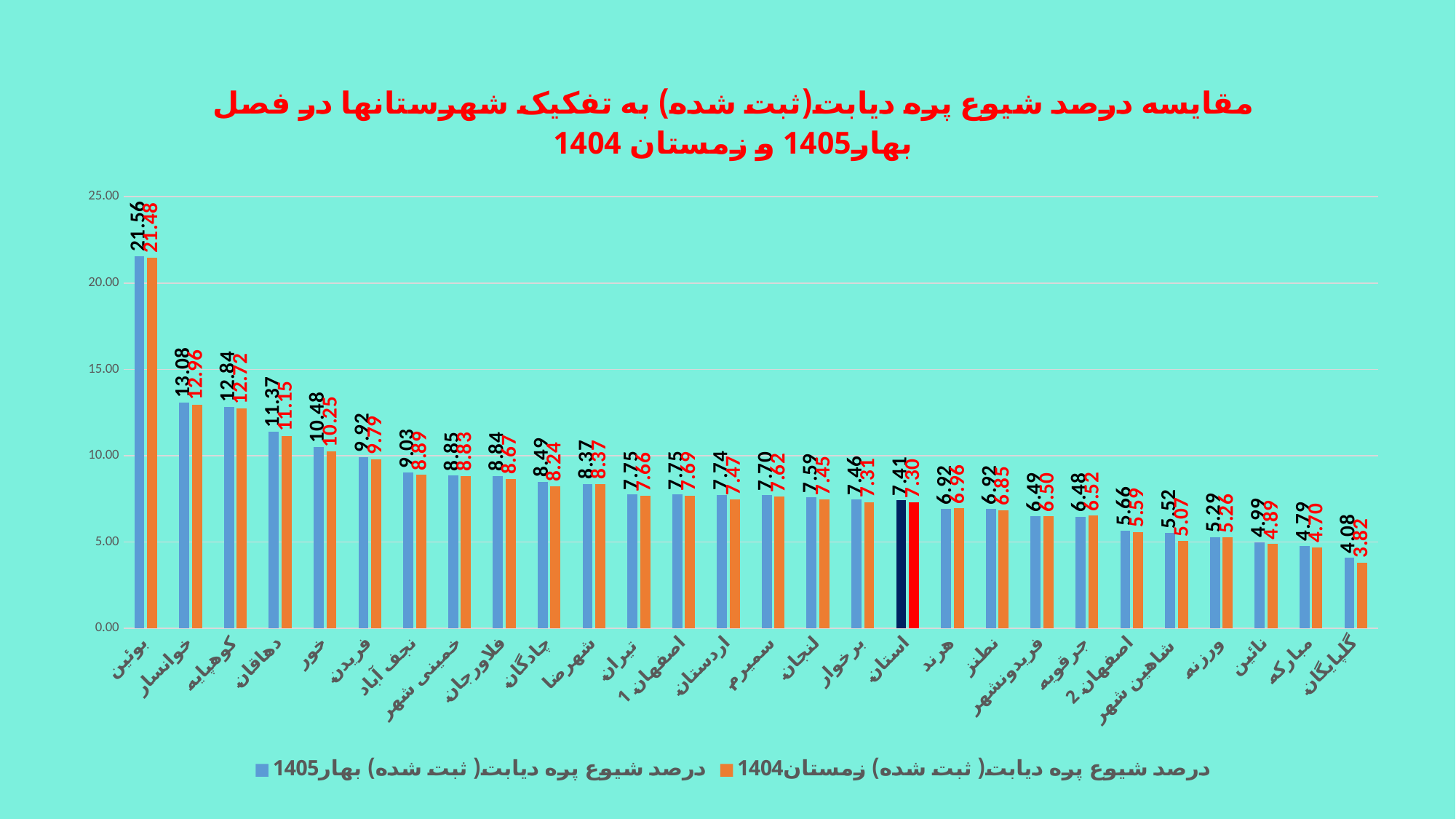

### Chart: مقایسه درصد شیوع پره دیابت(ثبت شده) به تفکیک شهرستانها در فصل بهار1405 و زمستان 1404

| Category | درصد شیوع پره دیابت( ثبت شده) بهار1405 | درصد شیوع پره دیابت( ثبت شده) زمستان1404 |
|---|---|---|
| بوئین | 21.558836300477637 | 21.478361893697357 |
| خوانسار | 13.078176811105491 | 12.963275406332603 |
| کوهپایه | 12.844036697247708 | 12.718691512734967 |
| دهاقان | 11.370292349586395 | 11.148857319332922 |
| خور | 10.483001861467619 | 10.248355747521352 |
| فریدن | 9.916265576580734 | 9.788455826540378 |
| نجف آباد | 9.026497251851369 | 8.885300801339554 |
| خمینی شهر | 8.85031760547715 | 8.828293233875922 |
| فلاورجان | 8.836095591342316 | 8.666428460672416 |
| چادگان | 8.491893864359067 | 8.239289446185998 |
| شهرضا | 8.373412558292442 | 8.371405536146197 |
| تیران  | 7.753499664238856 | 7.657377134257097 |
| اصفهان 1 | 7.749128146412987 | 7.6923758001823925 |
| اردستان | 7.7369439071566735 | 7.472935853934399 |
| سمیرم | 7.700696919721232 | 7.62054117271809 |
| لنجان | 7.5865727790103215 | 7.44952296427779 |
| برخوار | 7.460895840739425 | 7.308910536066455 |
| استان | 7.409255828333632 | 7.298527170482504 |
| هرند | 6.919199633419887 | 6.962849482956722 |
| نطنز | 6.917836576461289 | 6.853983641320811 |
| فریدونشهر | 6.494218500797448 | 6.497076315657954 |
| جرقویه | 6.4761012183692594 | 6.523068240605748 |
| اصفهان 2 | 5.659113522076385 | 5.592418000316908 |
| شاهین شهر  | 5.522687369463375 | 5.066357168088005 |
| ورزنه | 5.286255735088769 | 5.256109809173084 |
| نائین | 4.992033988316516 | 4.8921212121212125 |
| مبارکه | 4.790613493103663 | 4.6962684590842025 |
| گلپایگان | 4.078349893600978 | 3.8219242689664465 |